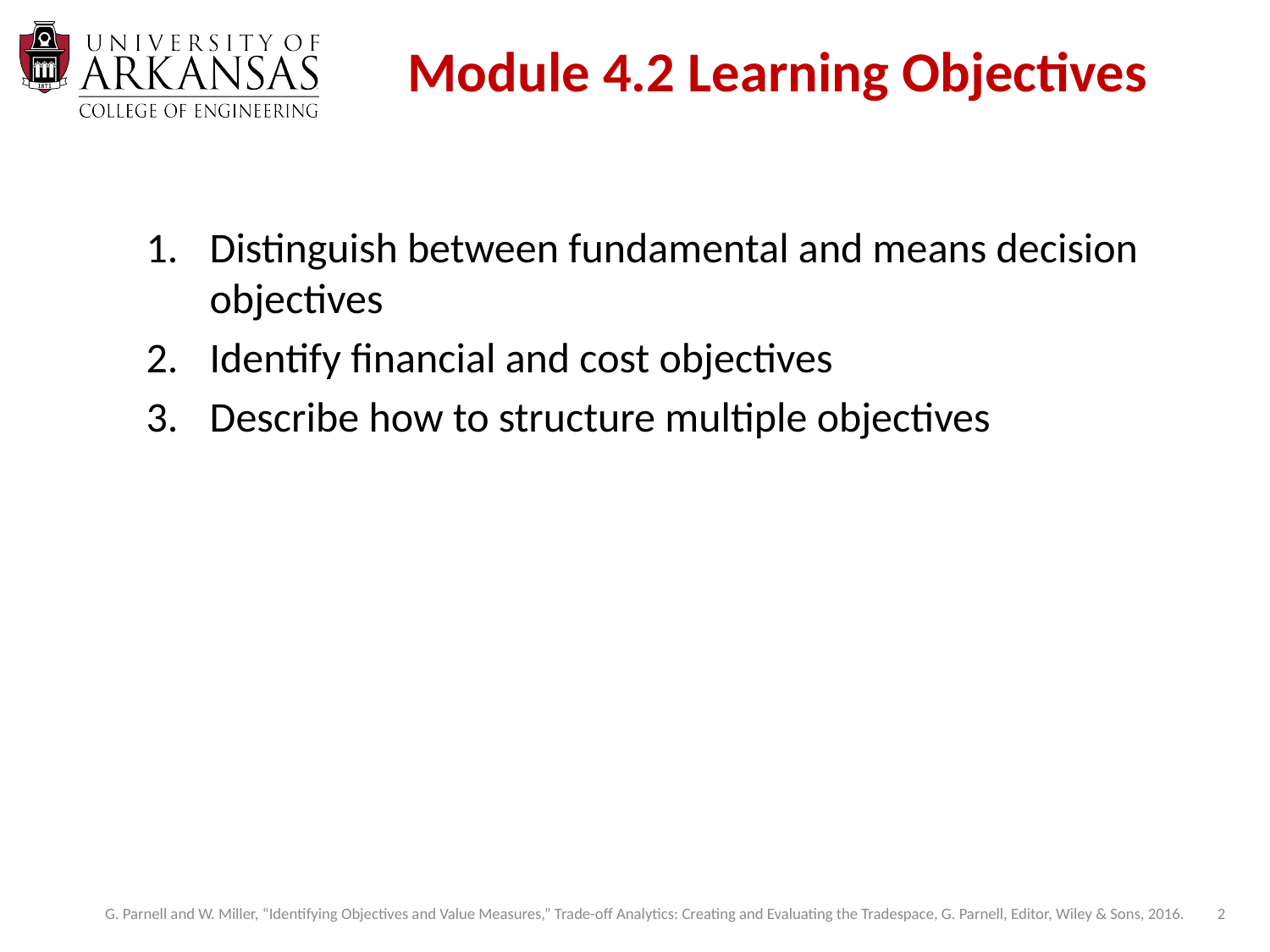

# Module 4.2 Learning Objectives
Distinguish between fundamental and means decision objectives
Identify financial and cost objectives
Describe how to structure multiple objectives

2
G. Parnell and W. Miller, “Identifying Objectives and Value Measures,” Trade-off Analytics: Creating and Evaluating the Tradespace, G. Parnell, Editor, Wiley & Sons, 2016.